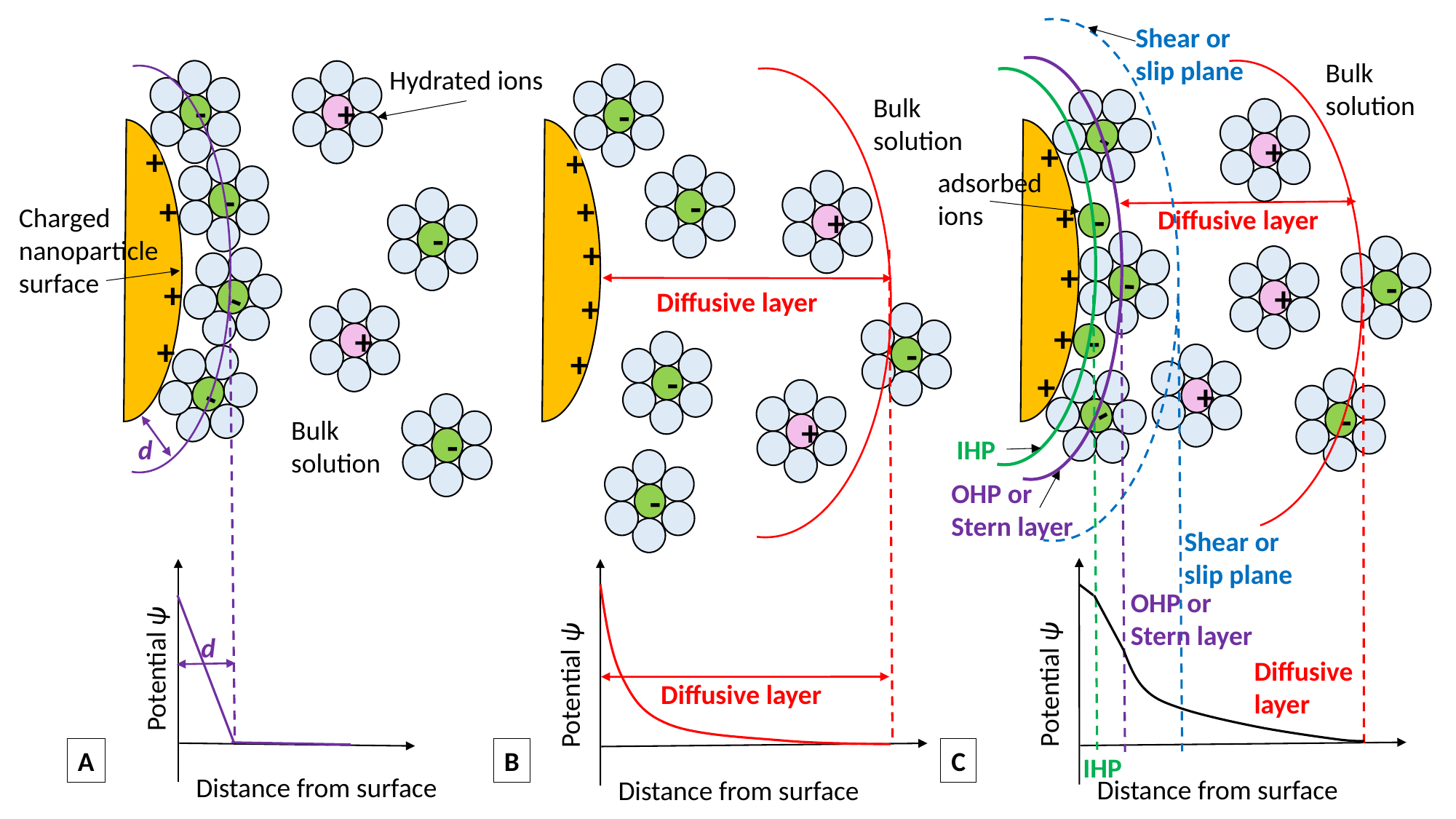

Shear or slip plane

Bulk solution
Hydrated ions

+

-

Bulk solution

-

-

+

+
+
+

-

-

adsorbed ions

+

-

+
+
Charged nanoparticle surface
Diffusive layer
+
-

-

+

-

-

+

+
+
Diffusive layer

+

+

-

+
-

-

+

-

+

+

-

+

-

+

-

Bulk solution
d
IHP

-

OHP or Stern layer
Shear or slip plane
OHP or Stern layer

d
Potential ѱ
Diffusive layer

Potential ѱ
Potential ѱ
Diffusive layer
B
C
A
IHP
Distance from surface
Distance from surface
Distance from surface